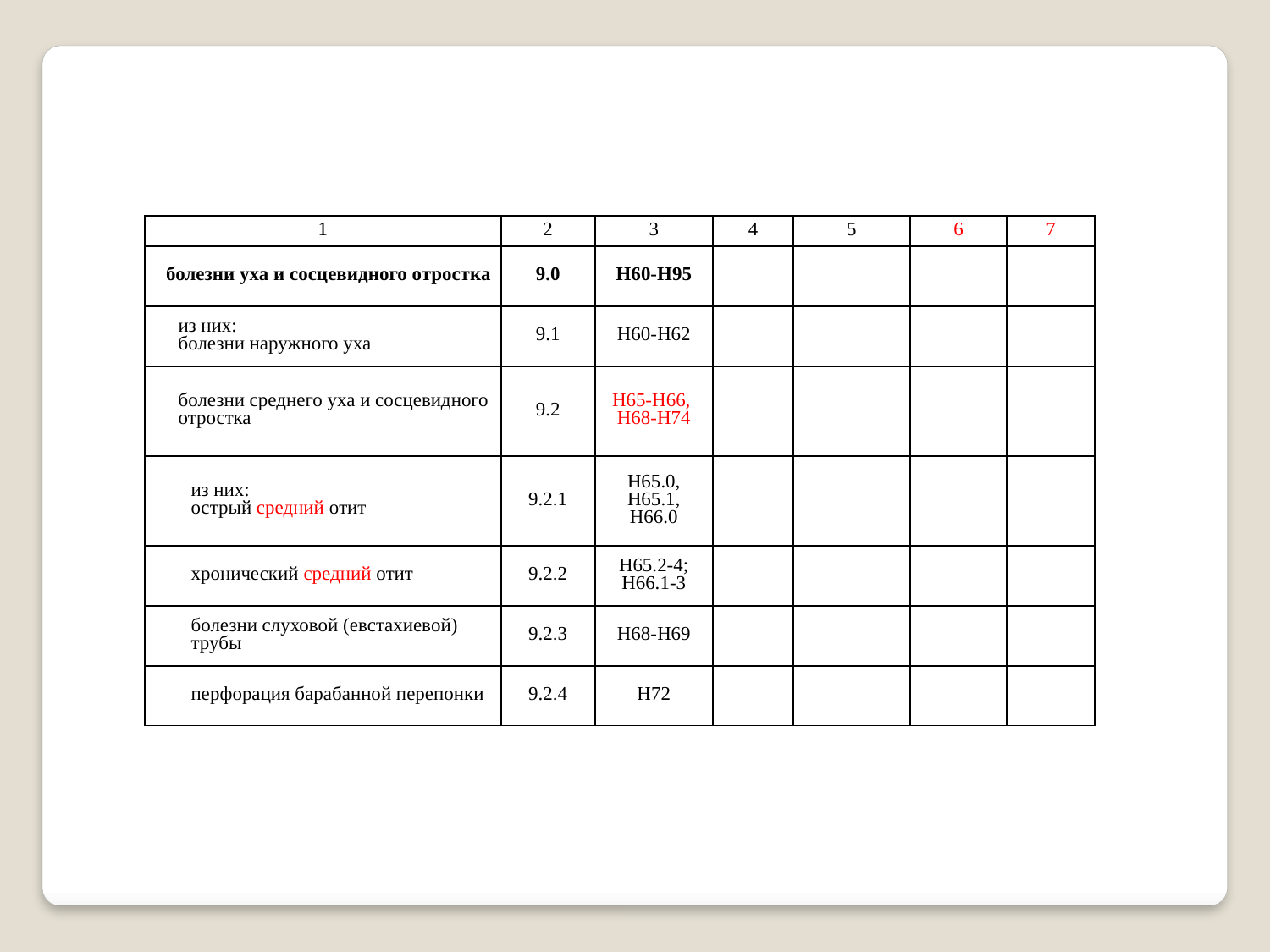

| 1 | 2 | 3 | 4 | 5 | 6 | 7 |
| --- | --- | --- | --- | --- | --- | --- |
| болезни уха и сосцевидного отростка | 9.0 | H60-H95 |  |  |  |  |
| из них: болезни наружного уха | 9.1 | H60-H62 |  |  |  |  |
| болезни среднего уха и сосцевидного отростка | 9.2 | Н65-Н66, Н68-Н74 |  |  |  |  |
| из них: острый средний отит | 9.2.1 | H65.0, H65.1, H66.0 |  |  |  |  |
| хронический средний отит | 9.2.2 | H65.2-4; H66.1-3 |  |  |  |  |
| болезни слуховой (евстахиевой) трубы | 9.2.3 | H68-H69 |  |  |  |  |
| перфорация барабанной перепонки | 9.2.4 | H72 |  |  |  |  |